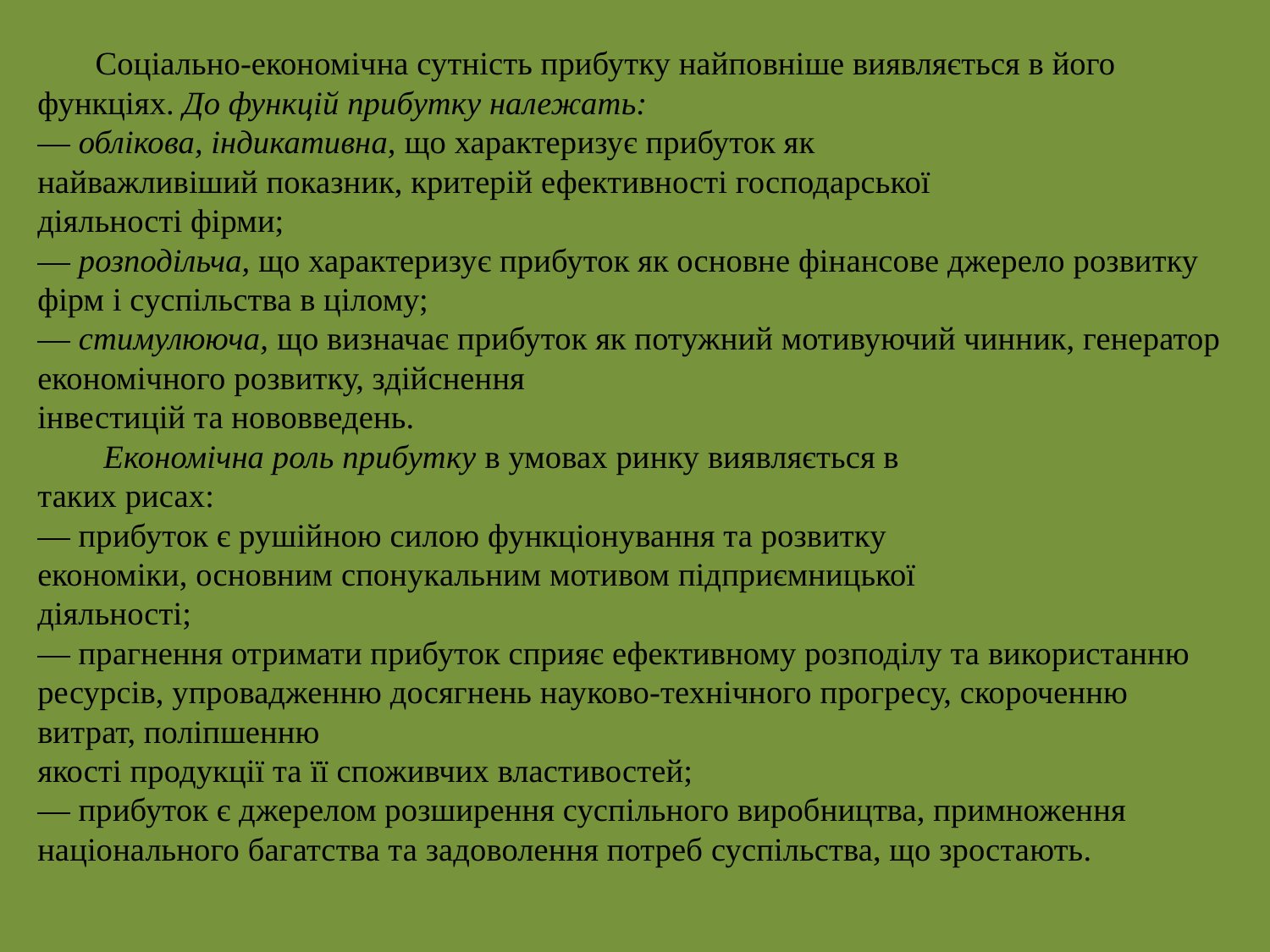

Соціально-економічна сутність прибутку найповніше виявляється в його функціях. До функцій прибутку належать:
— облікова, індикативна, що характеризує прибуток як
найважливіший показник, критерій ефективності господарської
діяльності фірми;
— розподільча, що характеризує прибуток як основне фінансове джерело розвитку фірм і суспільства в цілому;
— стимулююча, що визначає прибуток як потужний мотивуючий чинник, генератор економічного розвитку, здійснення
інвестицій та нововведень.
        Економічна роль прибутку в умовах ринку виявляється в
таких рисах:
— прибуток є рушійною силою функціонування та розвитку
економіки, основним спонукальним мотивом підприємницької
діяльності;
— прагнення отримати прибуток сприяє ефективному розподілу та використанню ресурсів, упровадженню досягнень науково-технічного прогресу, скороченню витрат, поліпшенню
якості продукції та її споживчих властивостей;
— прибуток є джерелом розширення суспільного виробництва, примноження національного багатства та задоволення потреб суспільства, що зростають.